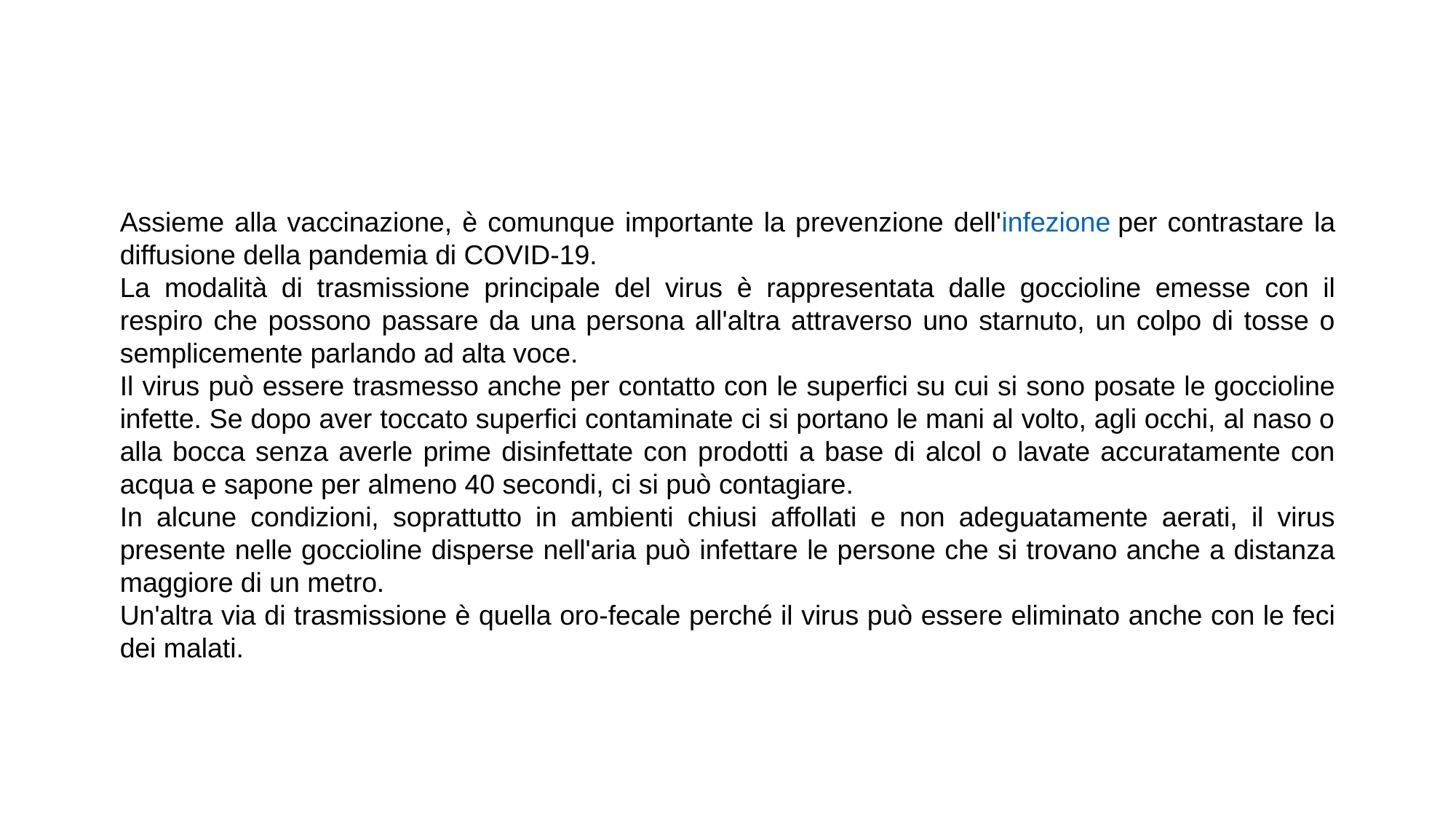

Assieme alla vaccinazione, è comunque importante la prevenzione dell'infezione per contrastare la diffusione della pandemia di COVID-19.
La modalità di trasmissione principale del virus è rappresentata dalle goccioline emesse con il respiro che possono passare da una persona all'altra attraverso uno starnuto, un colpo di tosse o semplicemente parlando ad alta voce.
Il virus può essere trasmesso anche per contatto con le superfici su cui si sono posate le goccioline infette. Se dopo aver toccato superfici contaminate ci si portano le mani al volto, agli occhi, al naso o alla bocca senza averle prime disinfettate con prodotti a base di alcol o lavate accuratamente con acqua e sapone per almeno 40 secondi, ci si può contagiare.
In alcune condizioni, soprattutto in ambienti chiusi affollati e non adeguatamente aerati, il virus presente nelle goccioline disperse nell'aria può infettare le persone che si trovano anche a distanza maggiore di un metro.
Un'altra via di trasmissione è quella oro-fecale perché il virus può essere eliminato anche con le feci dei malati.